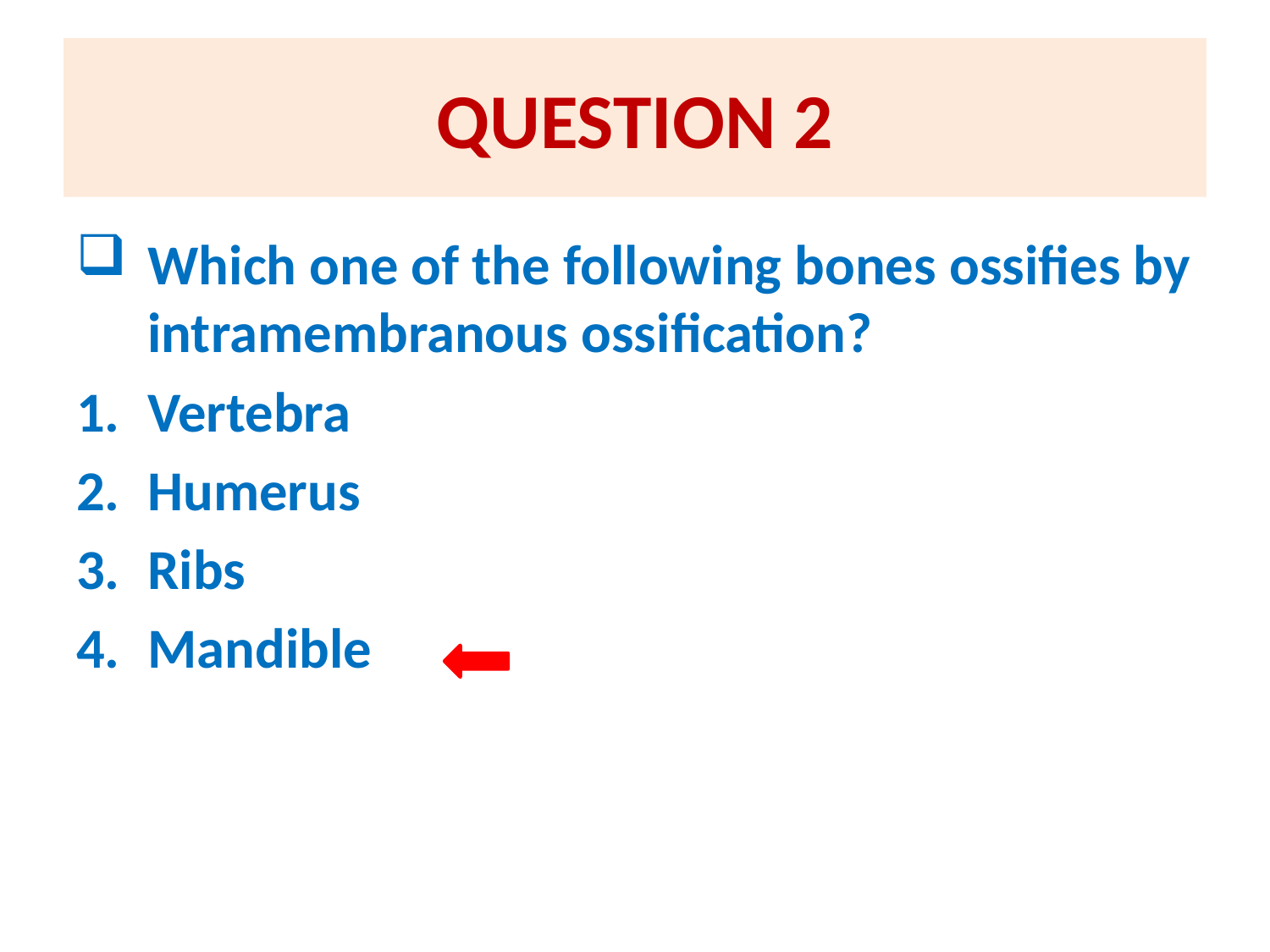

# QUESTION 2
Which one of the following bones ossifies by intramembranous ossification?
Vertebra
Humerus
Ribs
Mandible